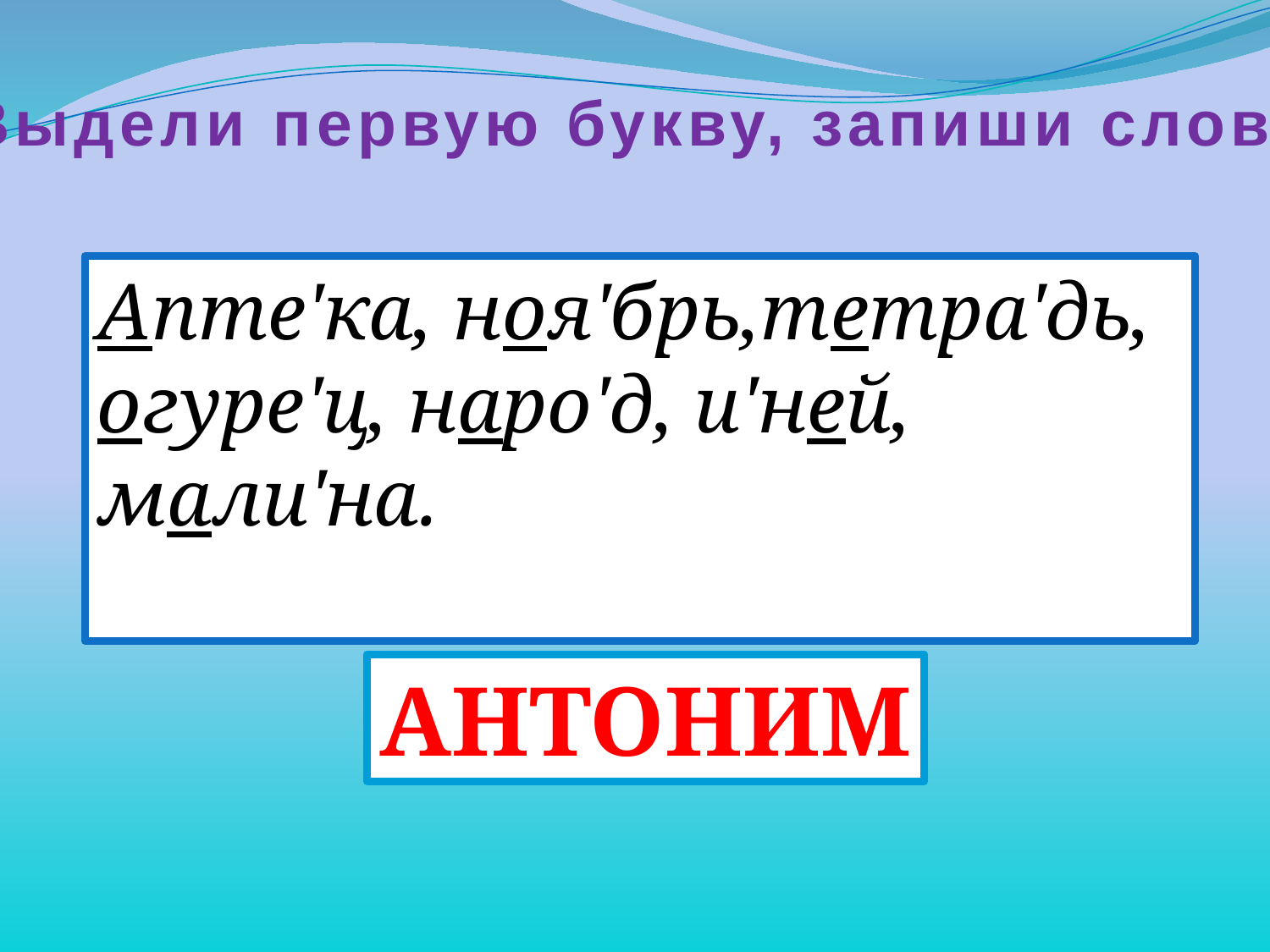

Выдели первую букву, запиши слово:
Апте'ка, ноя'брь,тетра'дь,
огуре'ц, наро'д, и'ней, мали'на.

антоним